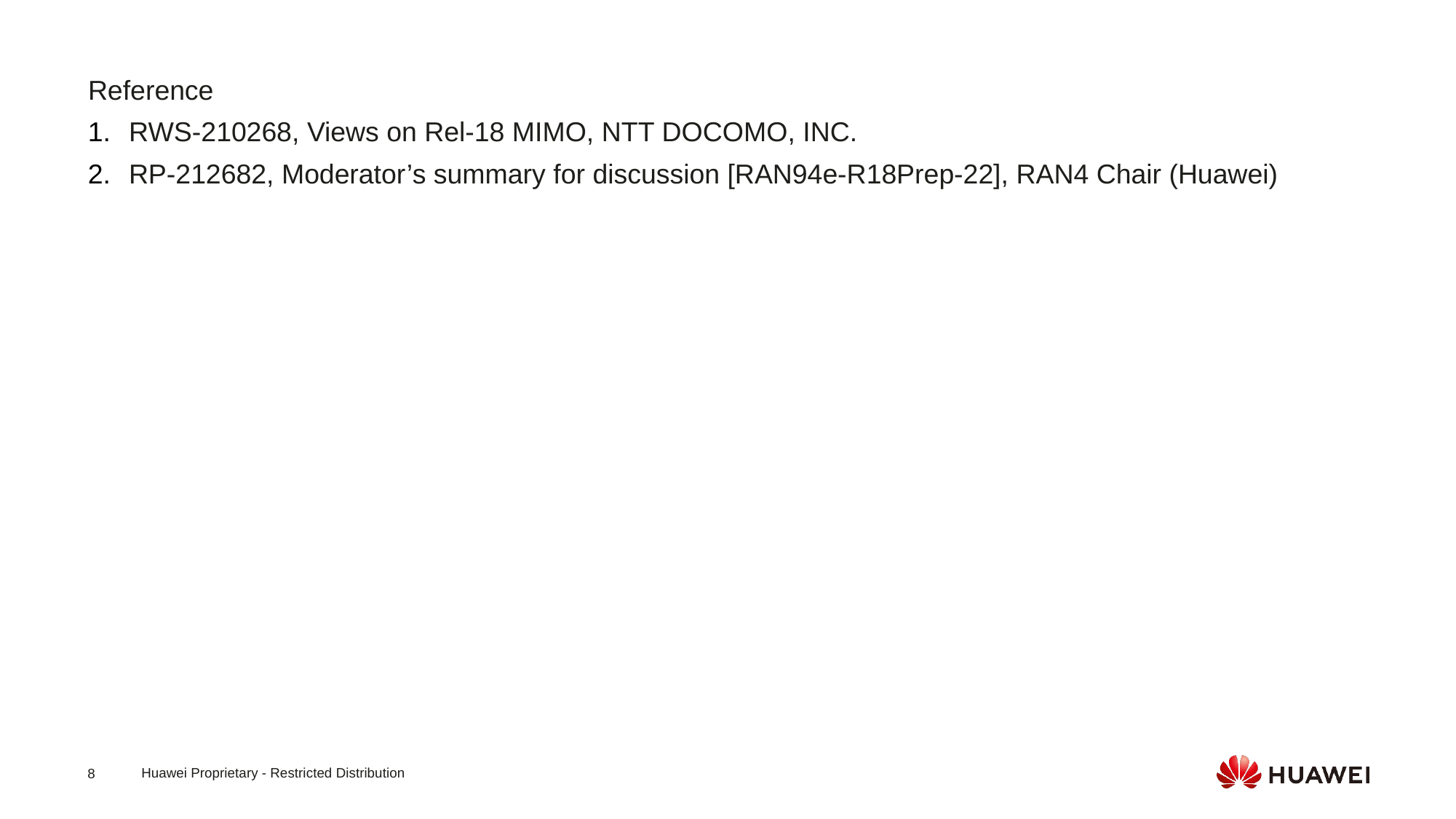

Reference
RWS-210268, Views on Rel-18 MIMO, NTT DOCOMO, INC.
RP-212682, Moderator’s summary for discussion [RAN94e-R18Prep-22], RAN4 Chair (Huawei)